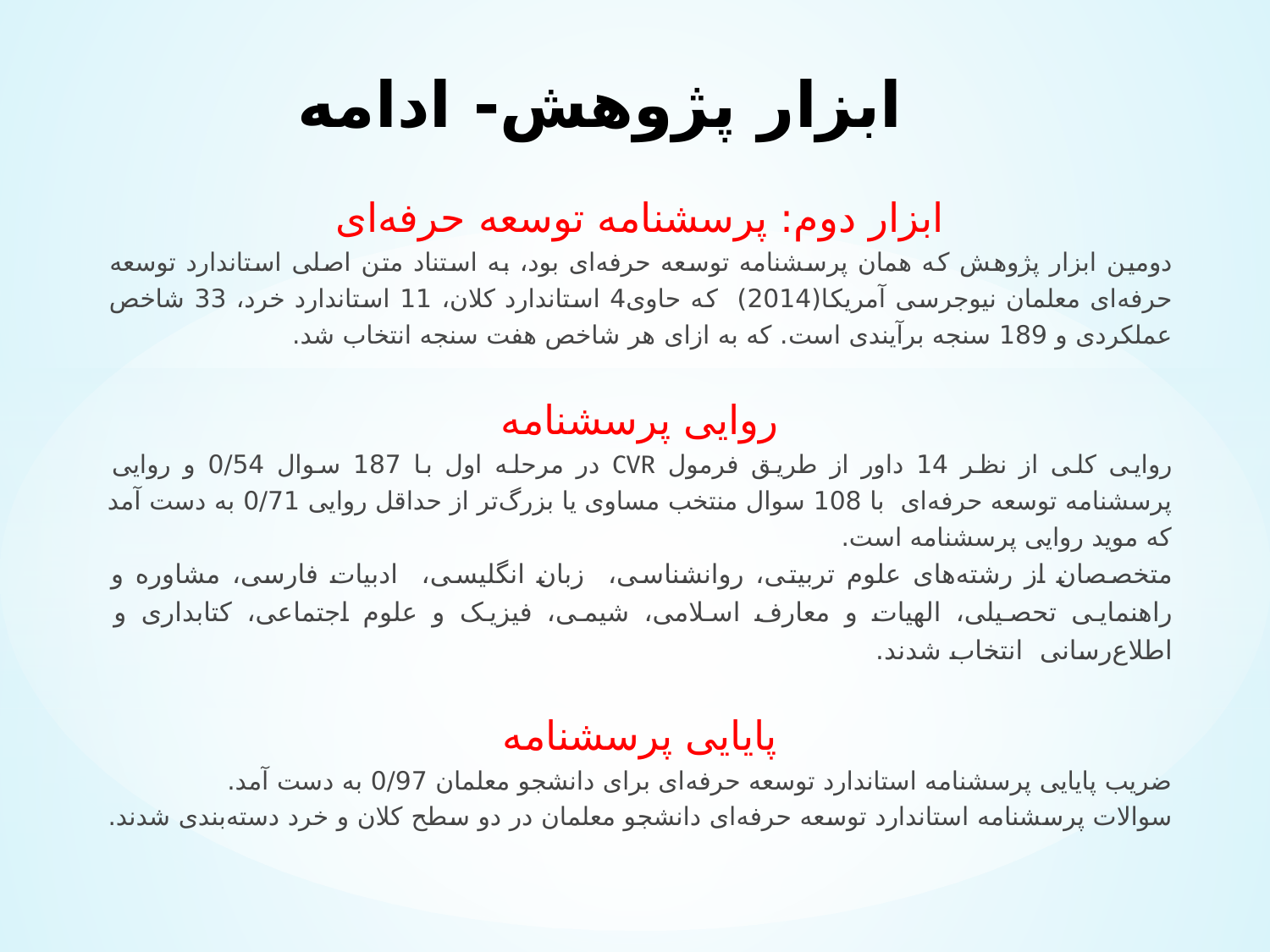

# ابزار پژوهش- ادامه
ابزار دوم: پرسشنامه توسعه حرفه‌ای
دومین ابزار پژوهش که همان پرسشنامه توسعه حرفه‌ای بود، به استناد متن اصلی استاندارد توسعه حرفه‌ای معلمان نیوجرسی آمریکا(2014)  که حاوی4 استاندارد کلان، 11 استاندارد خرد، 33 شاخص عملکردی و 189 سنجه برآیندی است. که به ازای هر شاخص هفت سنجه انتخاب شد.

روایی پرسشنامه‌
روایی کلی از نظر 14 داور از طریق فرمول CVR در مرحله اول با 187 سوال 0/54 و روایی پرسشنامه توسعه حرفه‌ای  با 108 سوال منتخب مساوی یا بزرگ‌تر از حداقل روایی 0/71 به دست آمد که موید روایی پرسشنامه است.
متخصصان از رشته‌های علوم تربیتی، روانشناسی،  زبان انگلیسی،  ادبیات فارسی، مشاوره و راهنمایی تحصیلی، الهیات و معارف اسلامی، شیمی، فیزیک و علوم اجتماعی، کتابداری و اطلاع‌رسانی  انتخاب شدند.

پایایی پرسشنامه‌
ضریب پایایی پرسشنامه استاندارد توسعه حرفه‌ای برای دانشجو معلمان 0/97 به دست آمد.
سوالات پرسشنامه استاندارد توسعه حرفه‌ای دانشجو معلمان در دو سطح کلان و خرد دسته‌بندی شدند.